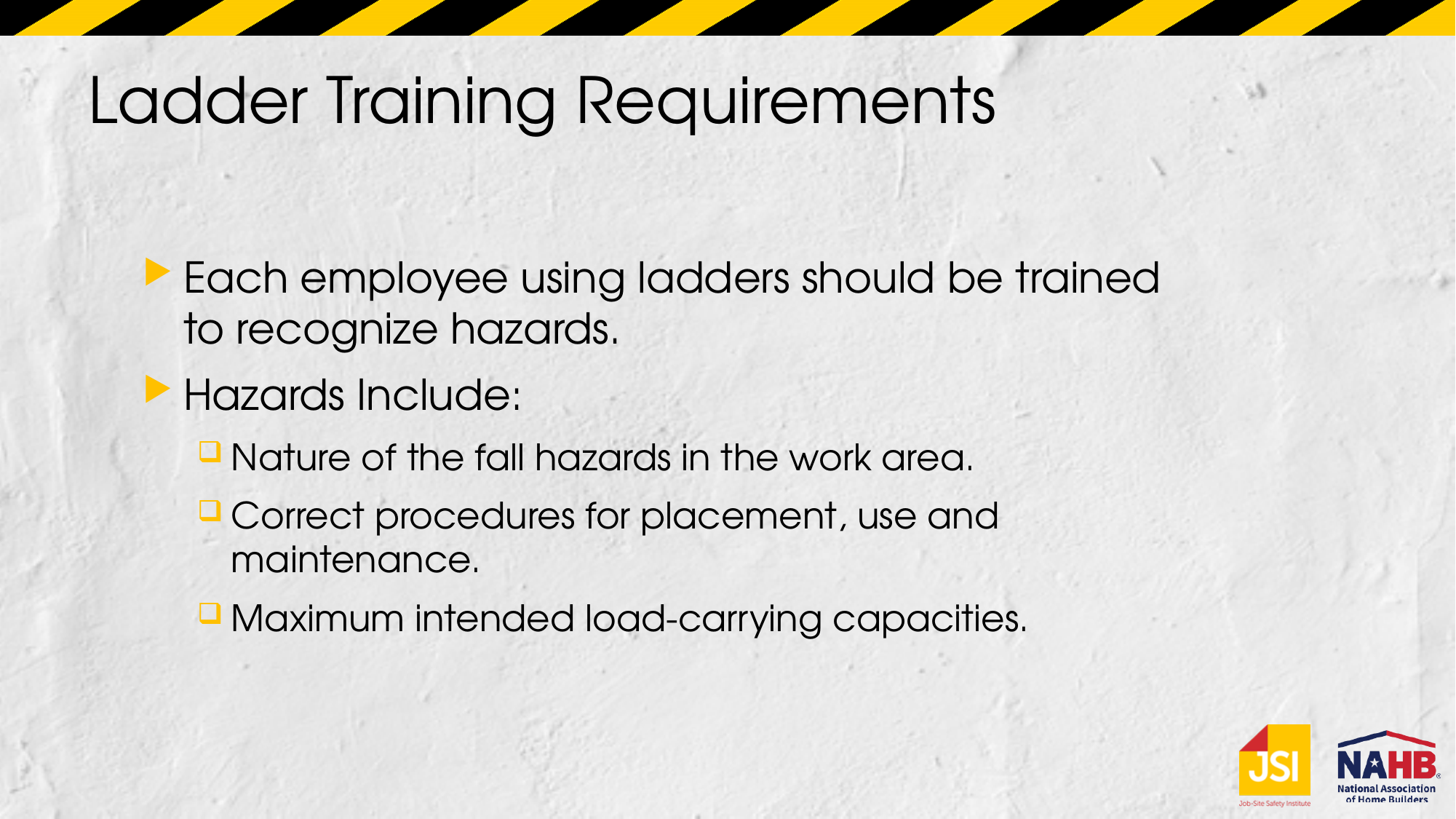

# Ladder Training Requirements
Each employee using ladders should be trained to recognize hazards.
Hazards Include:
Nature of the fall hazards in the work area.
Correct procedures for placement, use and maintenance.
Maximum intended load-carrying capacities.